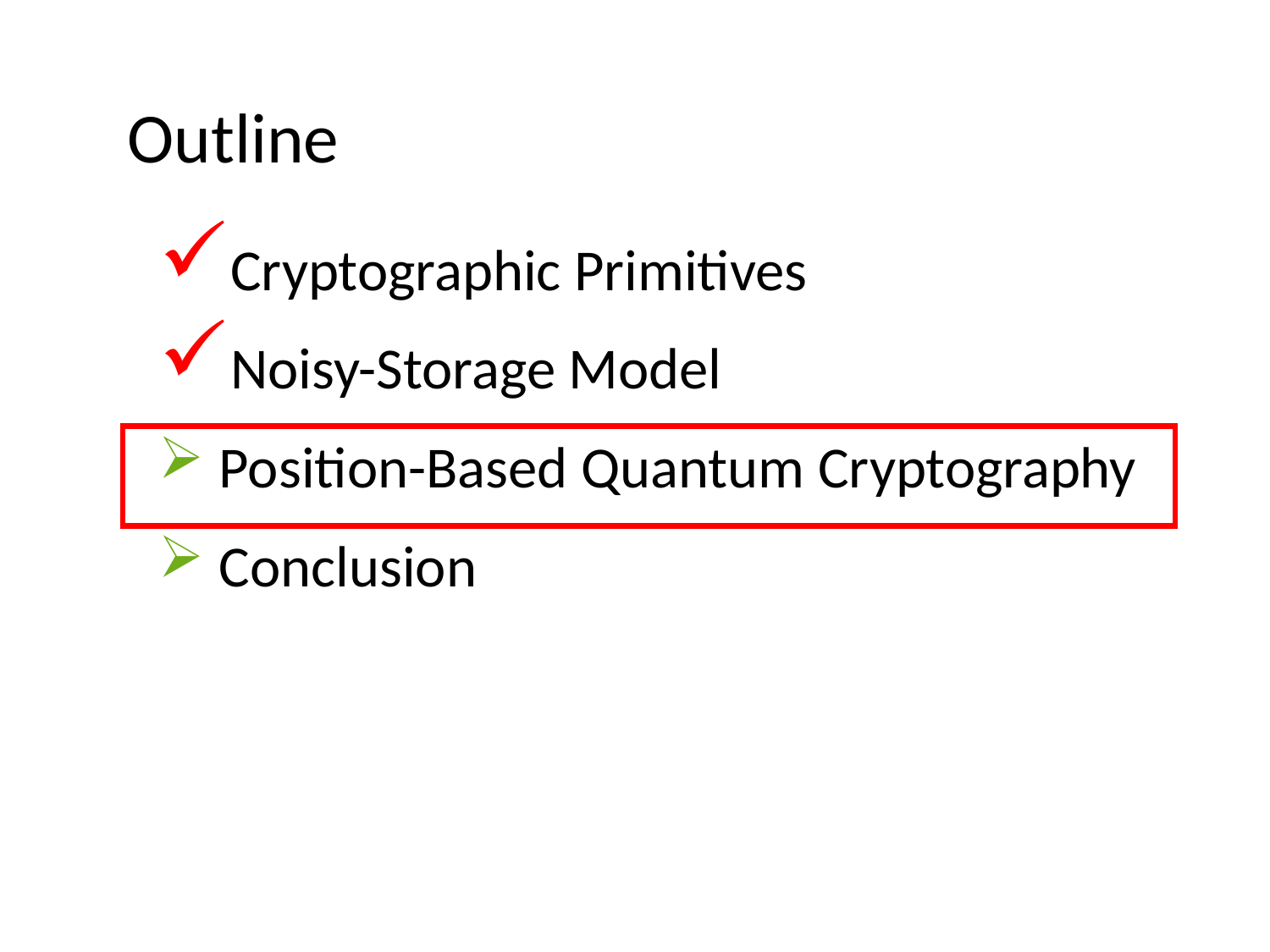

# Outline

Cryptographic Primitives
Noisy-Storage Model
 Position-Based Quantum Cryptography
 Conclusion